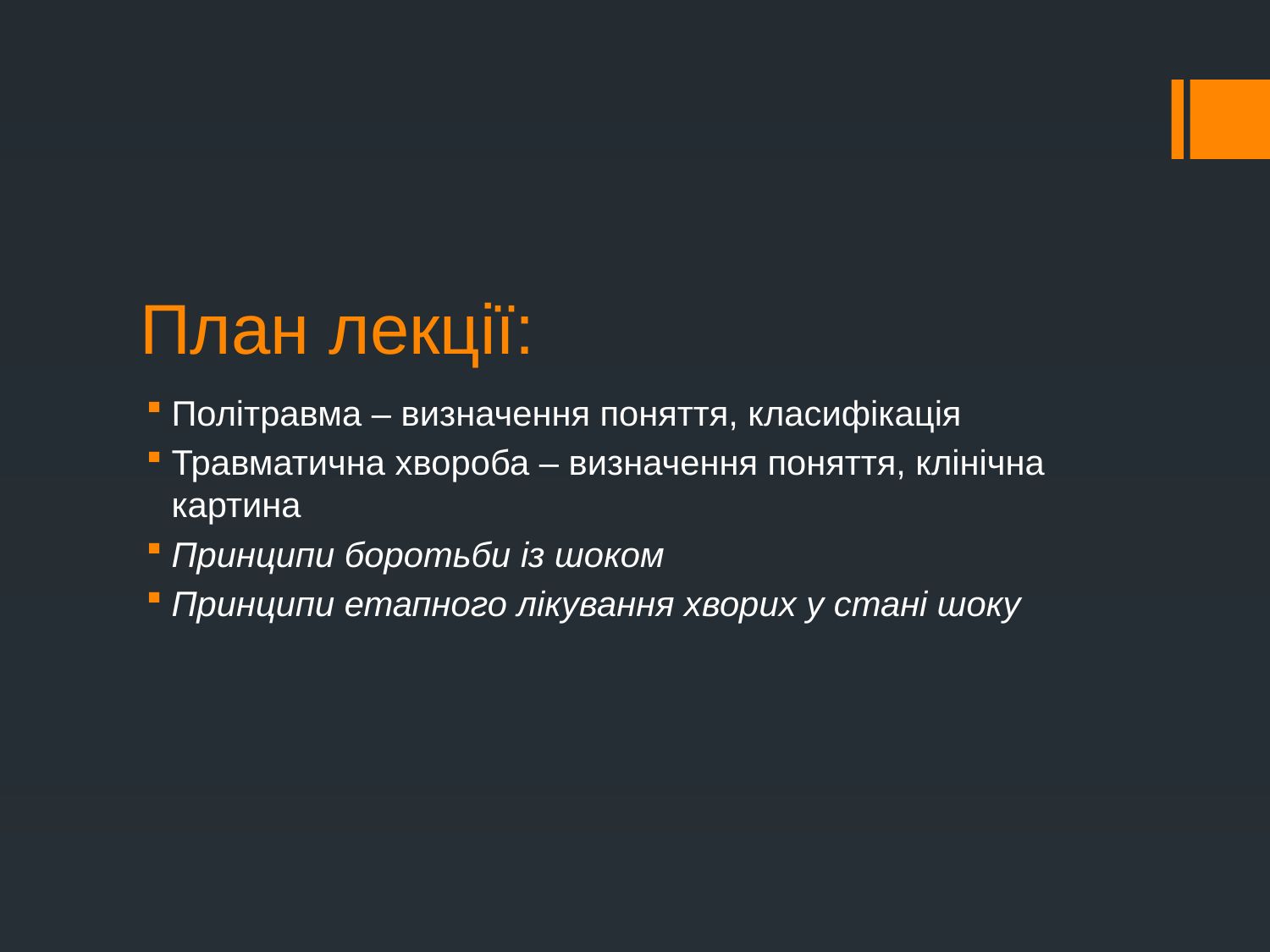

# План лекції:
Політравма – визначення поняття, класифікація
Травматична хвороба – визначення поняття, клінічна картина
Принципи боротьби із шоком
Принципи етапного лікування хворих у стані шоку